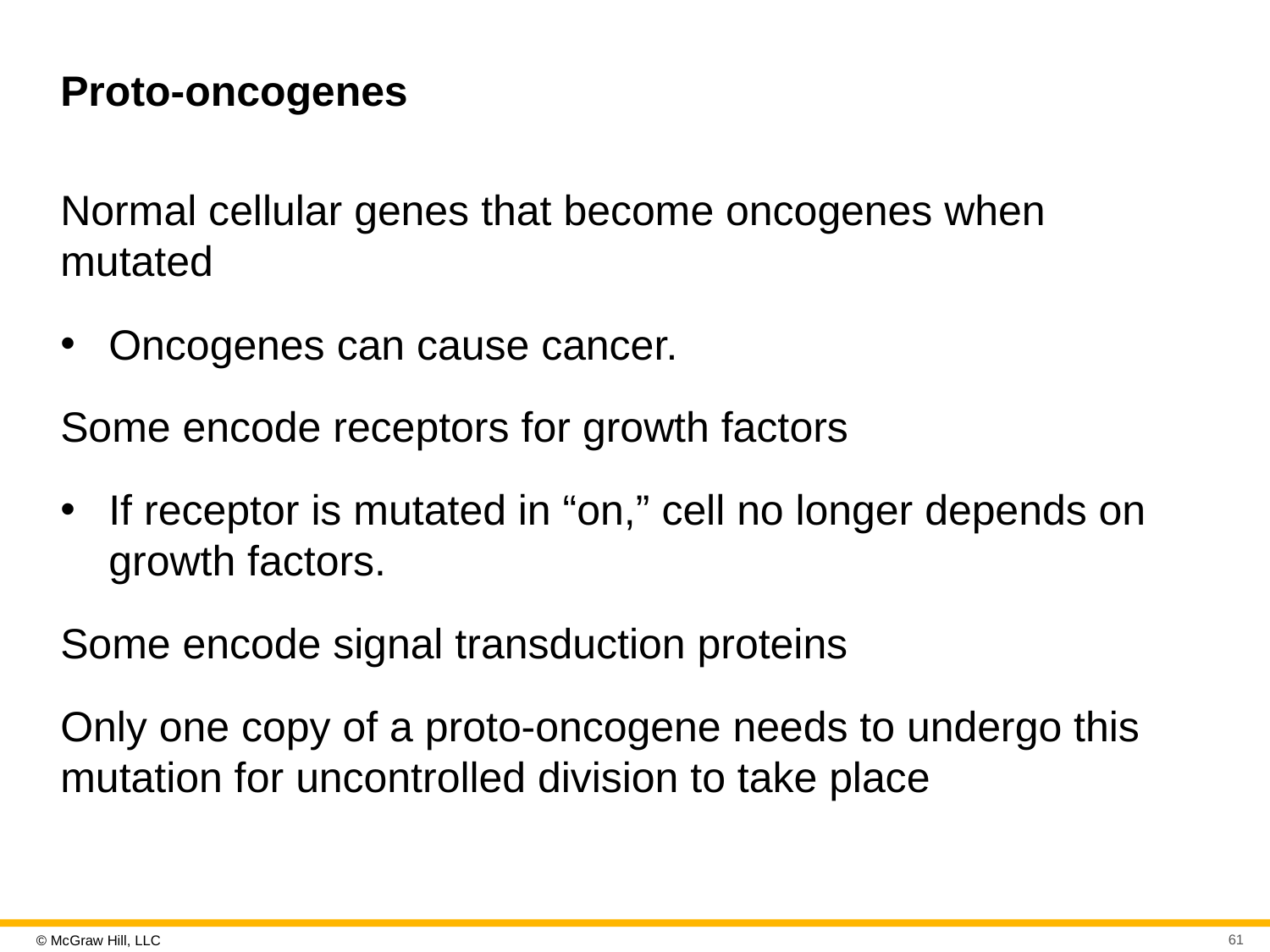

# Proto-oncogenes
Normal cellular genes that become oncogenes when mutated
Oncogenes can cause cancer.
Some encode receptors for growth factors
If receptor is mutated in “on,” cell no longer depends on growth factors.
Some encode signal transduction proteins
Only one copy of a proto-oncogene needs to undergo this mutation for uncontrolled division to take place
61